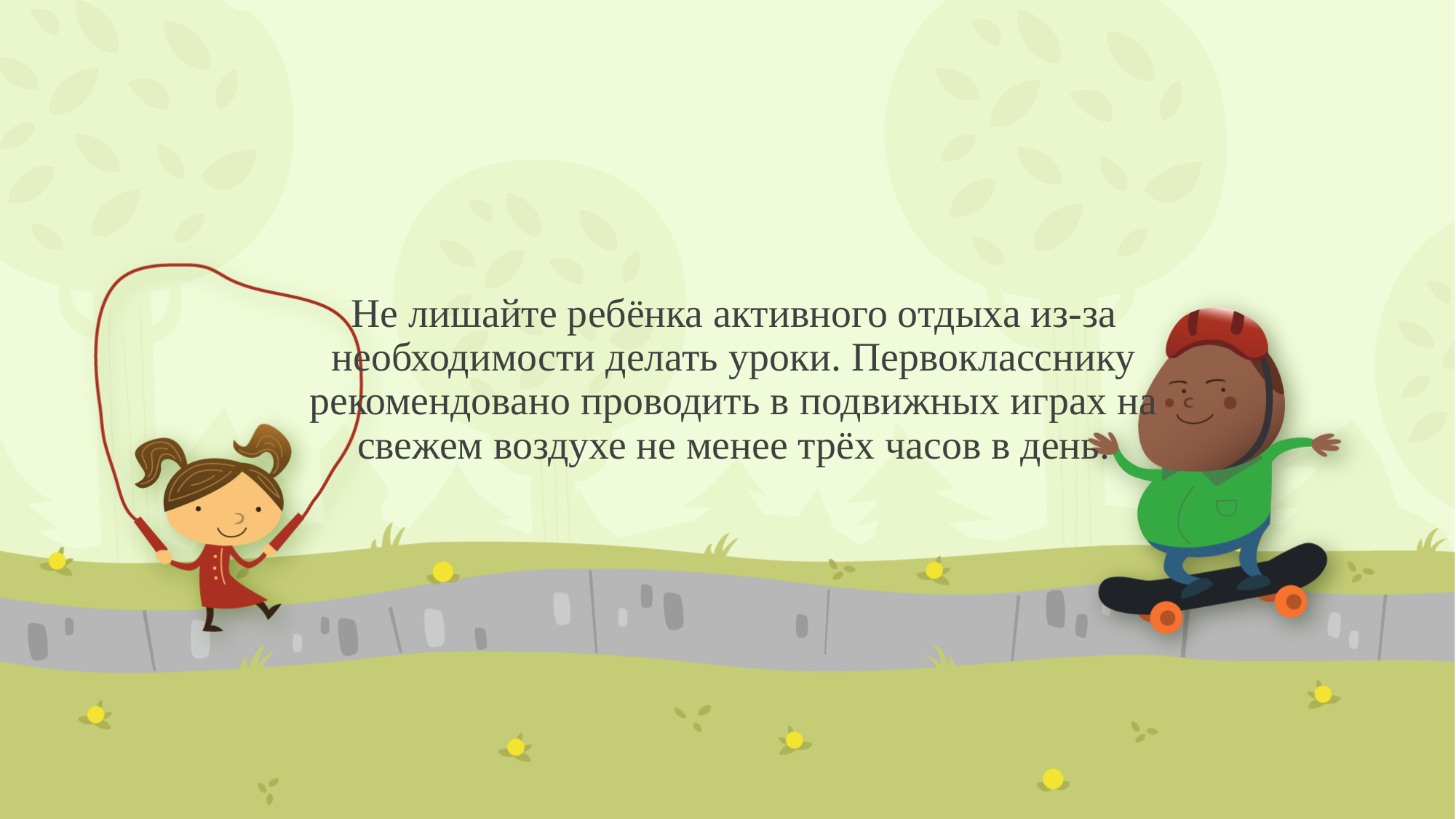

# Не лишайте ребёнка активного отдыха из-за необходимости делать уроки. Первокласснику рекомендовано проводить в подвижных играх на свежем воздухе не менее трёх часов в день.